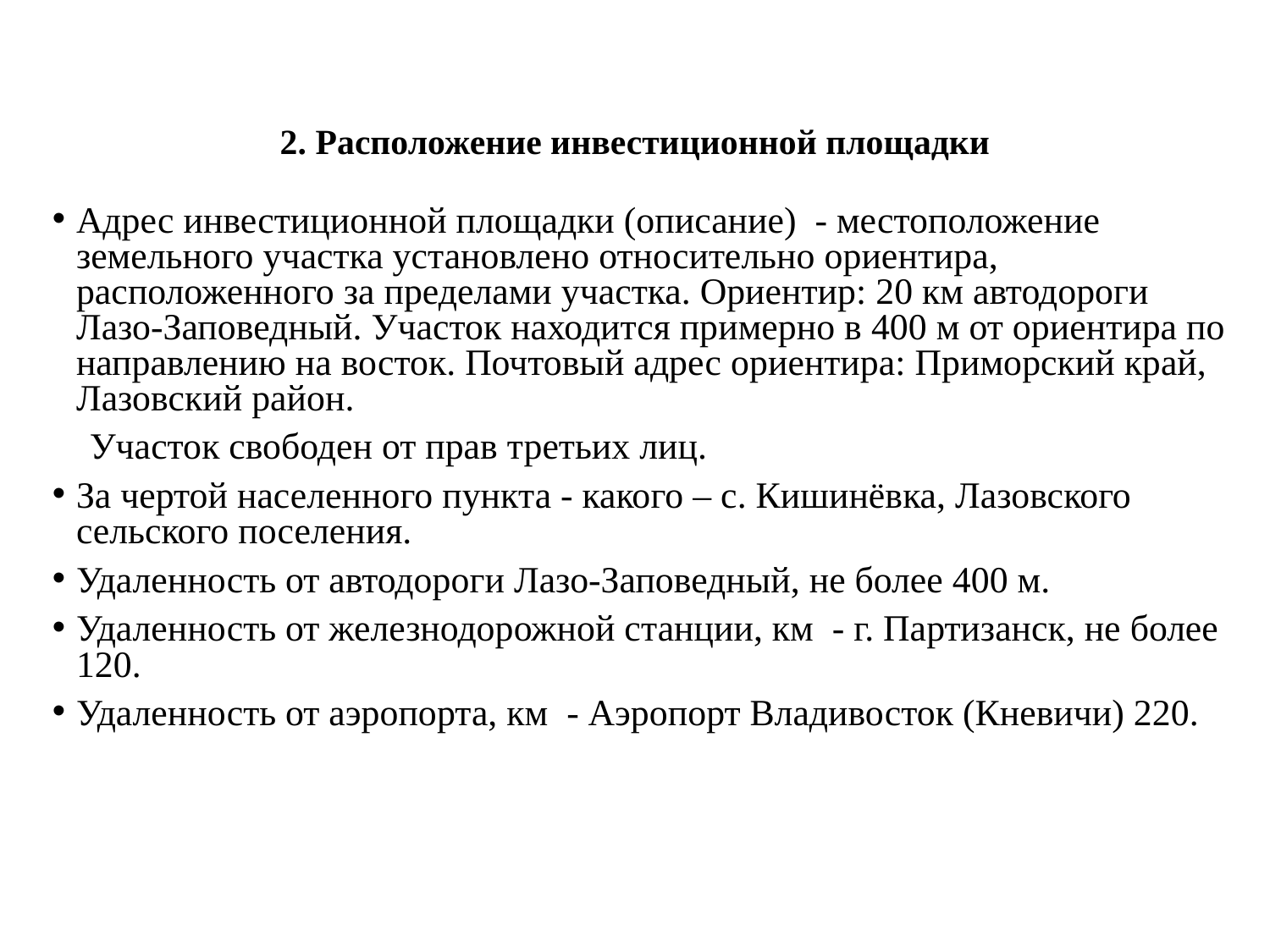

# 2. Расположение инвестиционной площадки
Адрес инвестиционной площадки (описание)  - местоположение земельного участка установлено относительно ориентира, расположенного за пределами участка. Ориентир: 20 км автодороги Лазо-Заповедный. Участок находится примерно в 400 м от ориентира по направлению на восток. Почтовый адрес ориентира: Приморский край, Лазовский район.
    Участок свободен от прав третьих лиц.
За чертой населенного пункта - какого – с. Кишинёвка, Лазовского сельского поселения.
Удаленность от автодороги Лазо-Заповедный, не более 400 м.
Удаленность от железнодорожной станции, км  - г. Партизанск, не более 120.
Удаленность от аэропорта, км  - Аэропорт Владивосток (Кневичи) 220.